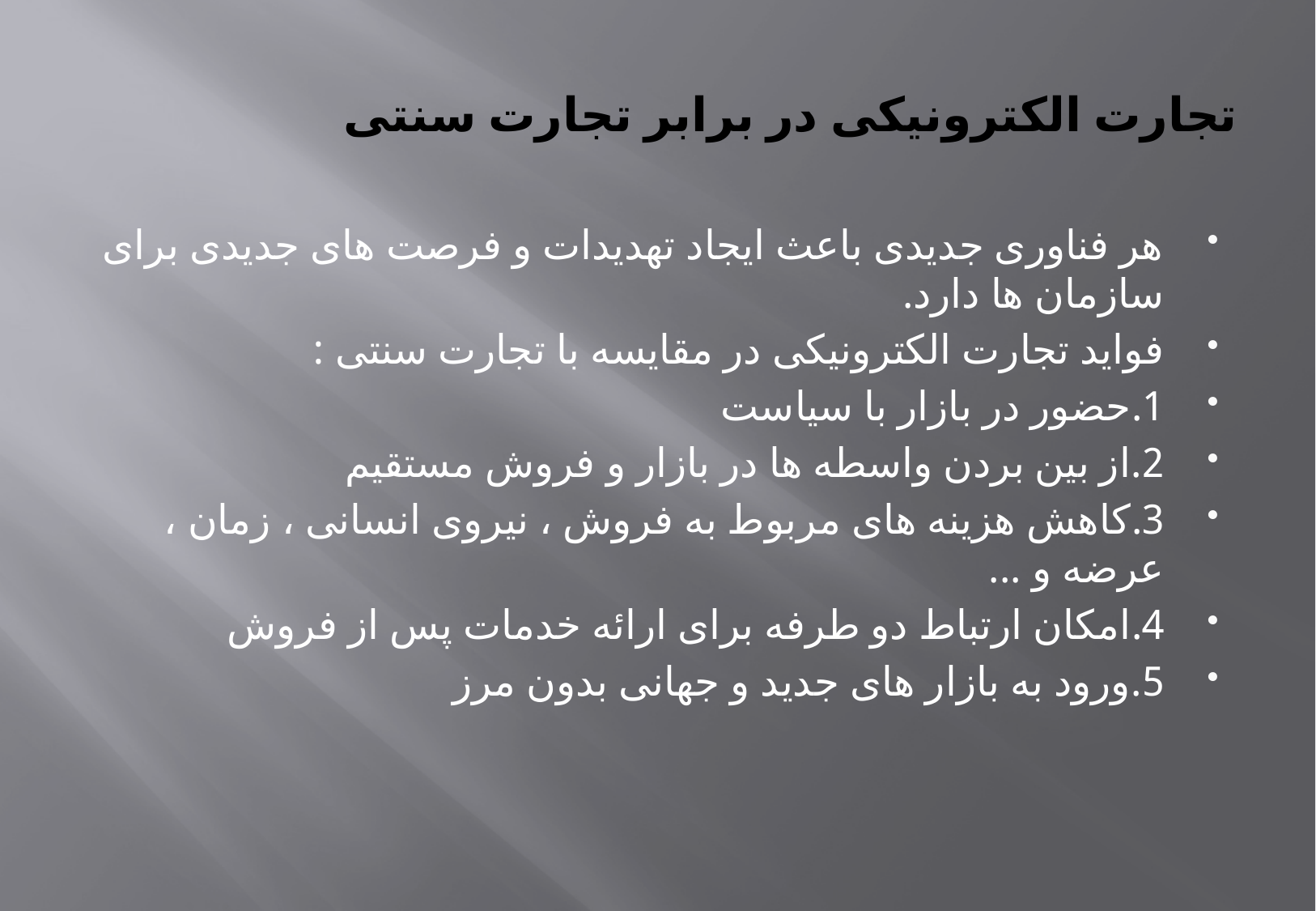

# تجارت الکترونیکی در برابر تجارت سنتی
هر فناوری جدیدی باعث ایجاد تهدیدات و فرصت های جدیدی برای سازمان ها دارد.
فواید تجارت الکترونیکی در مقایسه با تجارت سنتی :
1.حضور در بازار با سیاست
2.از بین بردن واسطه ها در بازار و فروش مستقیم
3.کاهش هزینه های مربوط به فروش ، نیروی انسانی ، زمان ، عرضه و ...
4.امکان ارتباط دو طرفه برای ارائه خدمات پس از فروش
5.ورود به بازار های جدید و جهانی بدون مرز